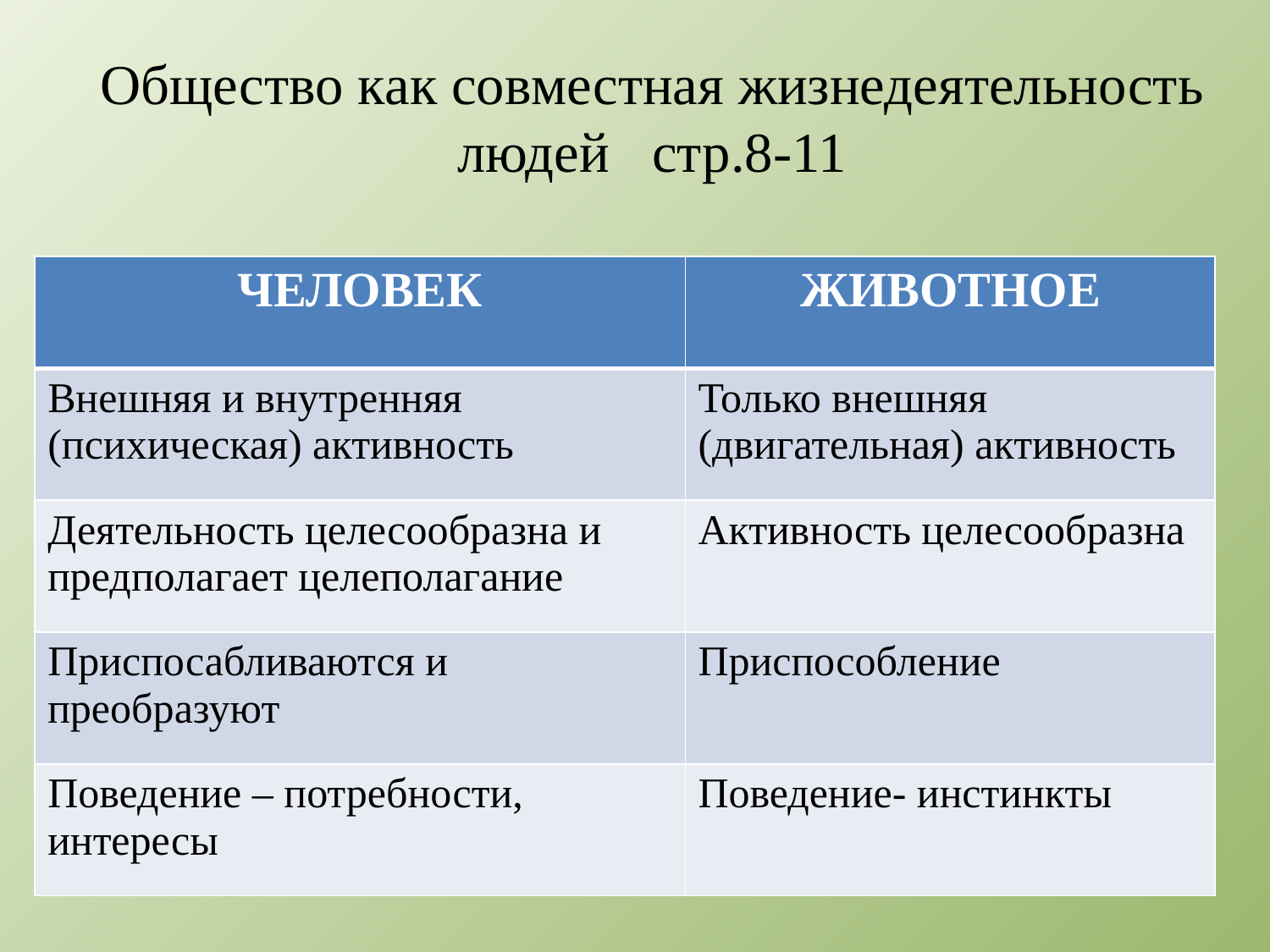

# Общество как совместная жизнедеятельность людей   стр.8-11
| ЧЕЛОВЕК | ЖИВОТНОЕ |
| --- | --- |
| Внешняя и внутренняя (психическая) активность | Только внешняя (двигательная) активность |
| Деятельность целесообразна и предполагает целеполагание | Активность целесообразна |
| Приспосабливаются и преобразуют | Приспособление |
| Поведение – потребности, интересы | Поведение- инстинкты |